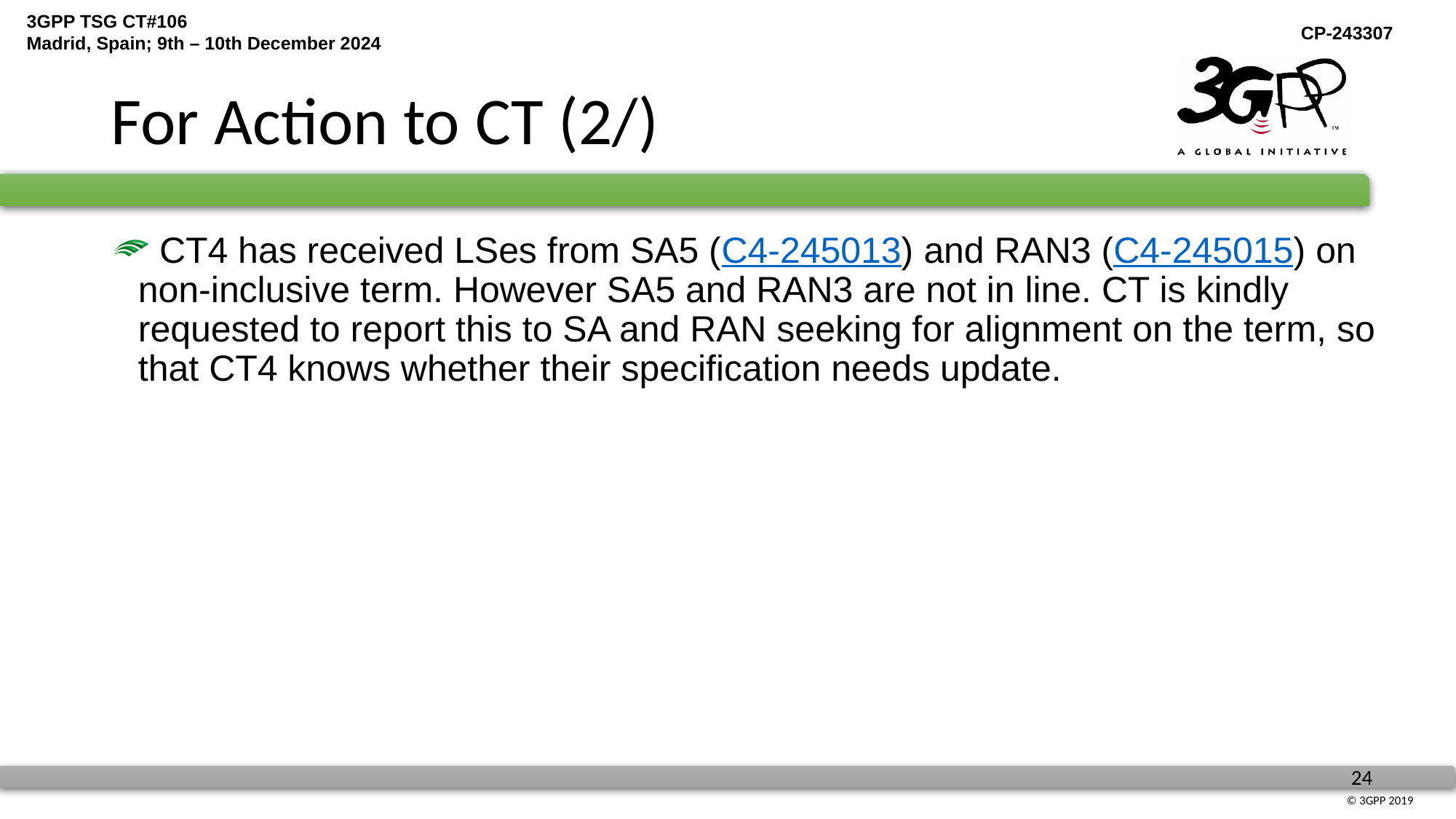

# For Action to CT (2/)
 CT4 has received LSes from SA5 (C4-245013) and RAN3 (C4-245015) on non-inclusive term. However SA5 and RAN3 are not in line. CT is kindly requested to report this to SA and RAN seeking for alignment on the term, so that CT4 knows whether their specification needs update.